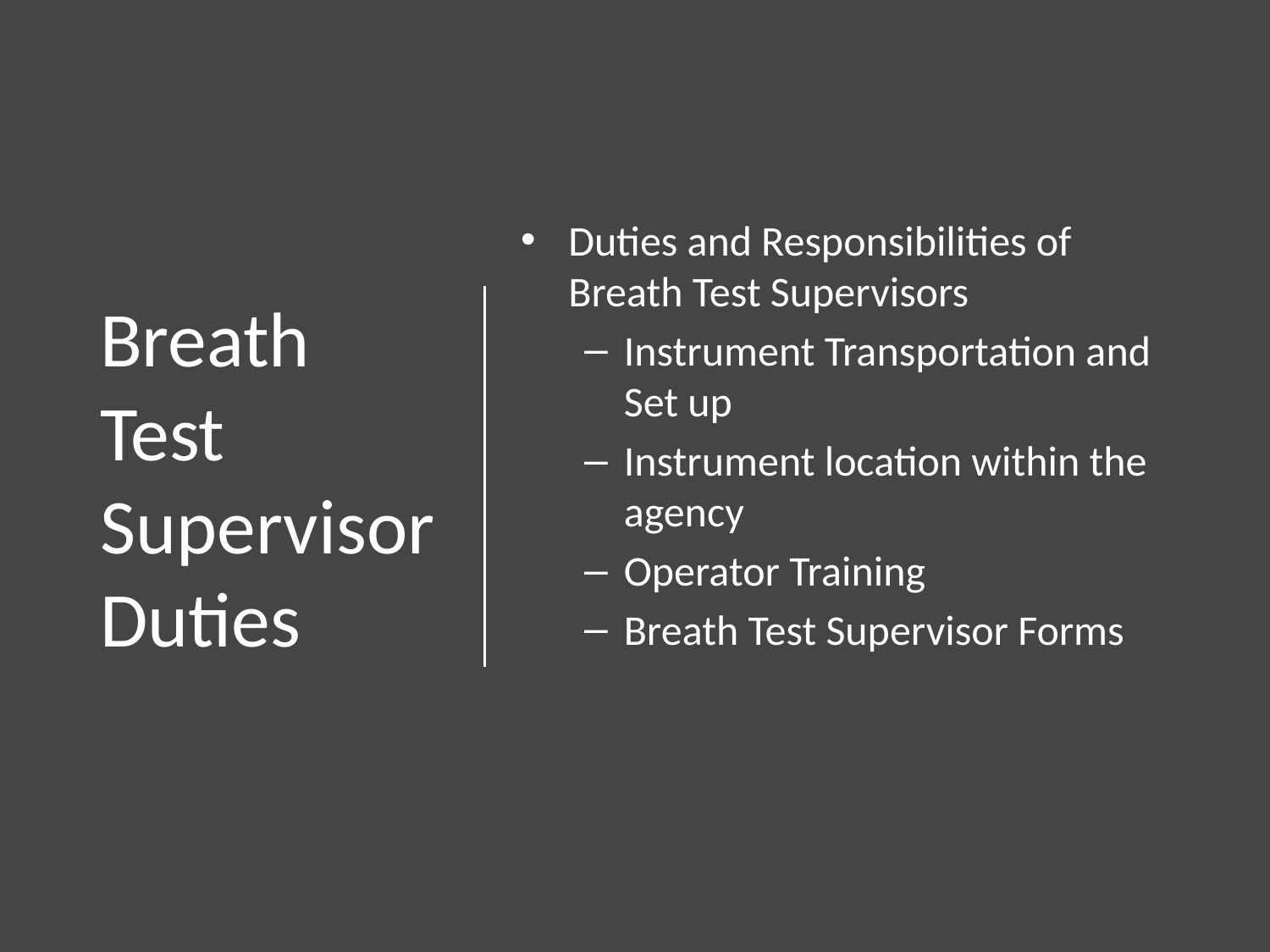

# Breath Test Supervisor Duties
Duties and Responsibilities of Breath Test Supervisors
Instrument Transportation and Set up
Instrument location within the agency
Operator Training
Breath Test Supervisor Forms

Approved and Issued: 2025.10.01